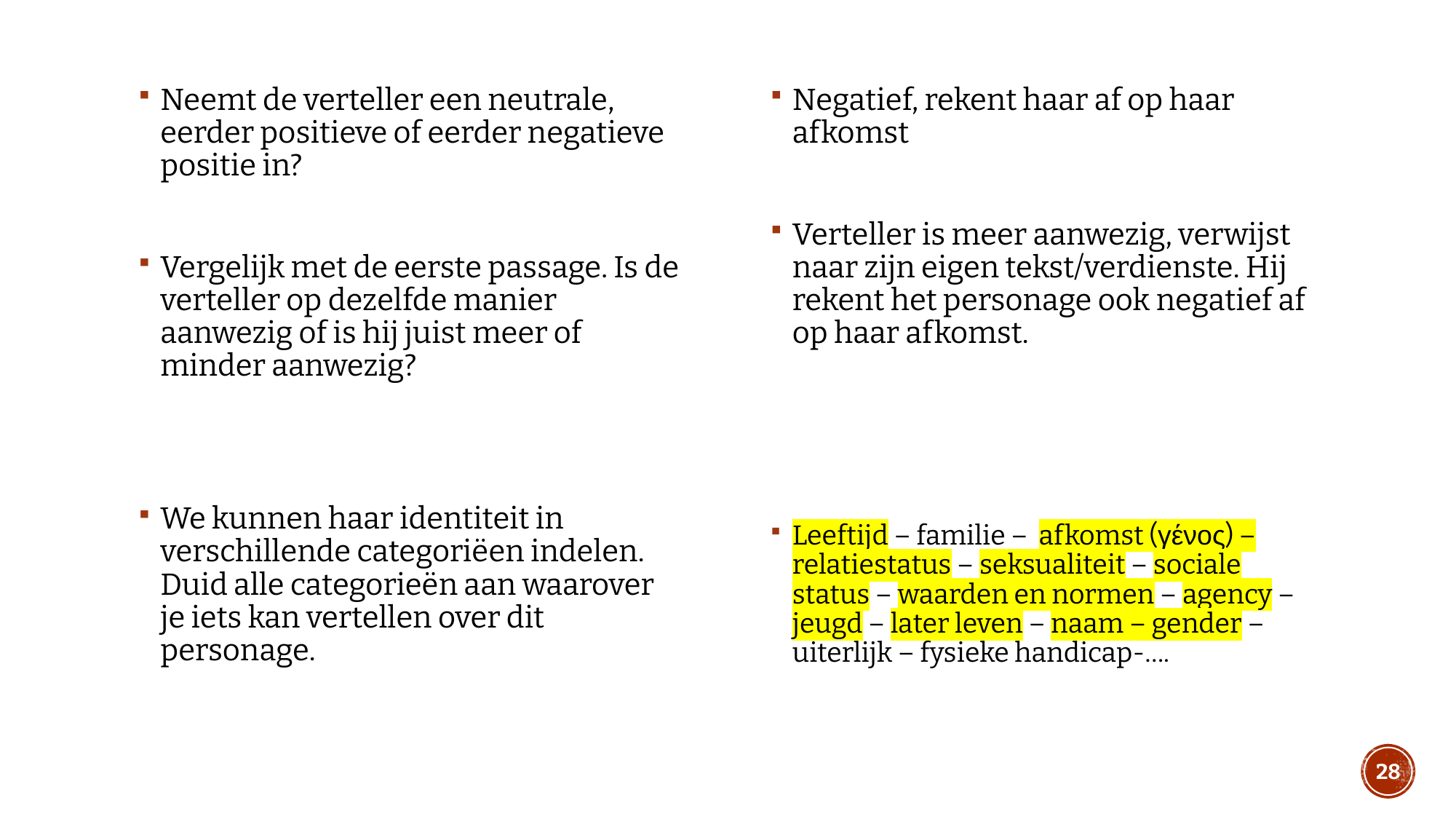

Neemt de verteller een neutrale, eerder positieve of eerder negatieve positie in?

Vergelijk met de eerste passage. Is de verteller op dezelfde manier aanwezig of is hij juist meer of minder aanwezig?

We kunnen haar identiteit in verschillende categoriëen indelen. Duid alle categorieën aan waarover je iets kan vertellen over dit personage.

Negatief, rekent haar af op haar afkomst

Verteller is meer aanwezig, verwijst naar zijn eigen tekst/verdienste. Hij rekent het personage ook negatief af op haar afkomst.

Leeftijd – familie –  afkomst (γένος) – relatiestatus – seksualiteit – sociale status – waarden en normen – agency – jeugd – later leven – naam – gender –  uiterlijk – fysieke handicap-….
28